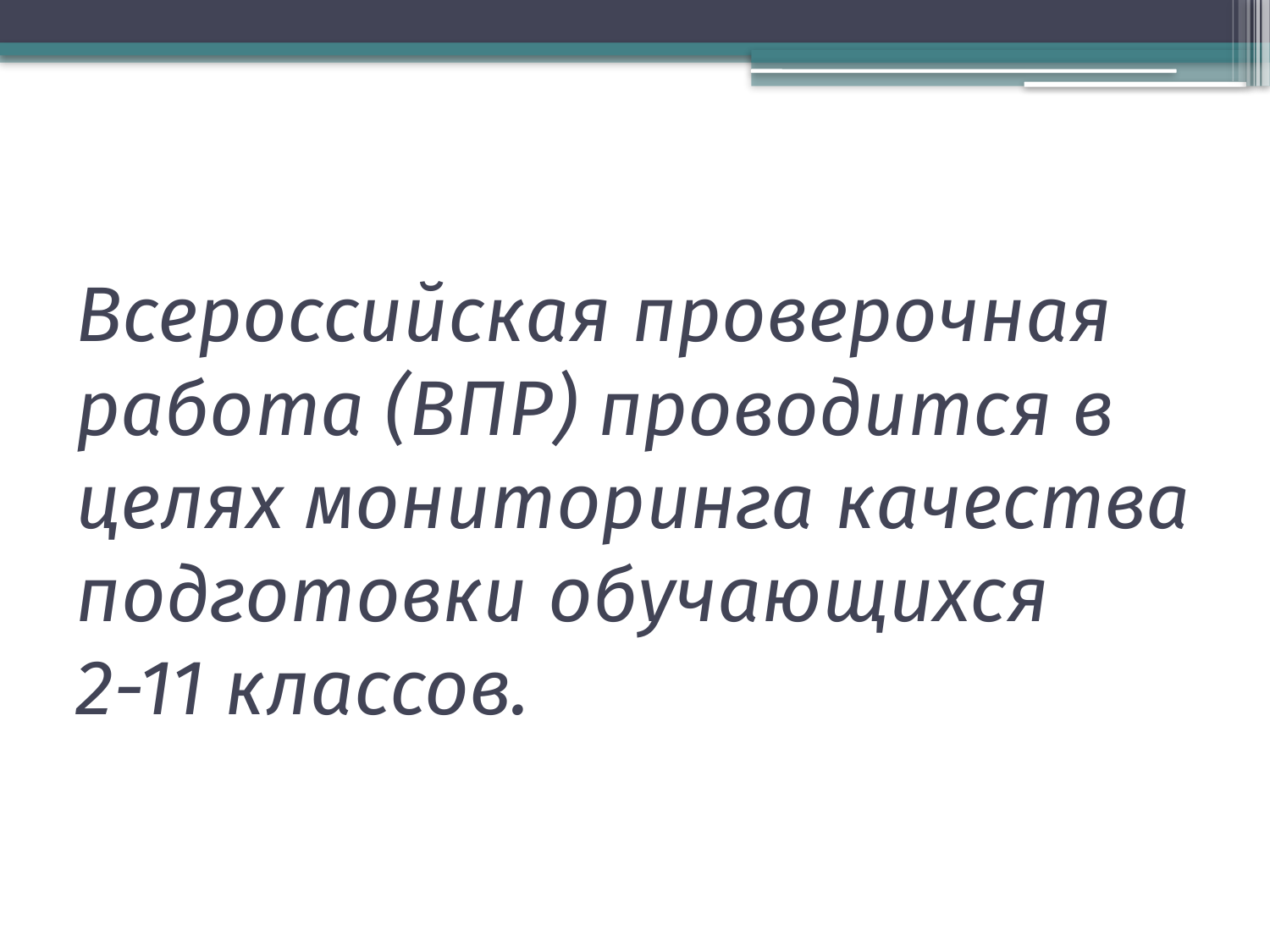

# Всероссийская проверочная работа (ВПР) проводится в целях мониторинга качества подготовки обучающихся 2-11 классов.